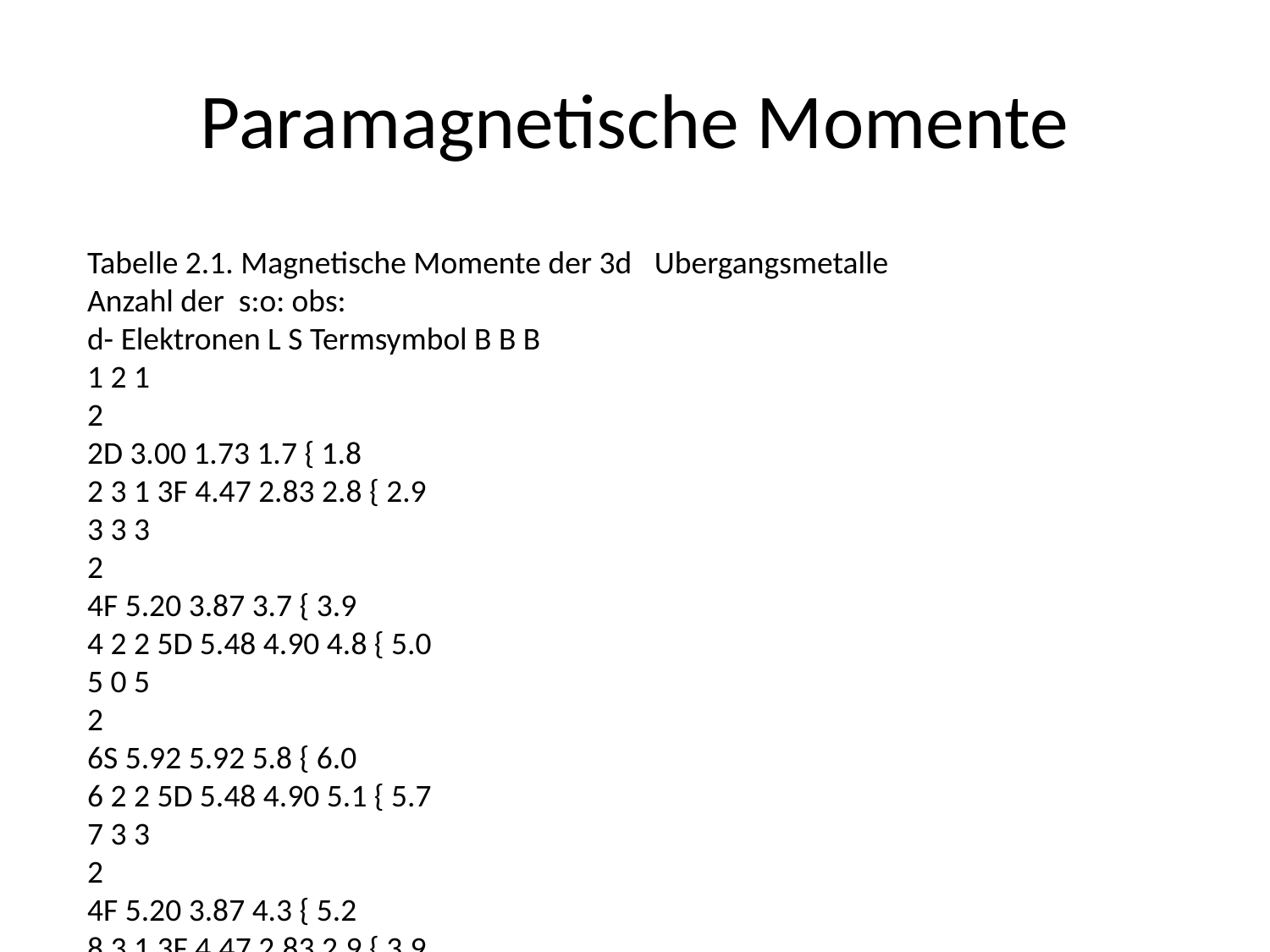

# Paramagnetische Momente
Tabelle 2.1. Magnetische Momente der 3d Ubergangsmetalle
Anzahl der  s:o: obs:
d- Elektronen L S Termsymbol B B B
1 2 1
2
2D 3.00 1.73 1.7 { 1.8
2 3 1 3F 4.47 2.83 2.8 { 2.9
3 3 3
2
4F 5.20 3.87 3.7 { 3.9
4 2 2 5D 5.48 4.90 4.8 { 5.0
5 0 5
2
6S 5.92 5.92 5.8 { 6.0
6 2 2 5D 5.48 4.90 5.1 { 5.7
7 3 3
2
4F 5.20 3.87 4.3 { 5.2
8 3 1 3F 4.47 2.83 2.9 { 3.9
9 2 1
2
2D 3.00 1.73 1.7 { 2.2
10 0 0 1S 0.00 0.00 0